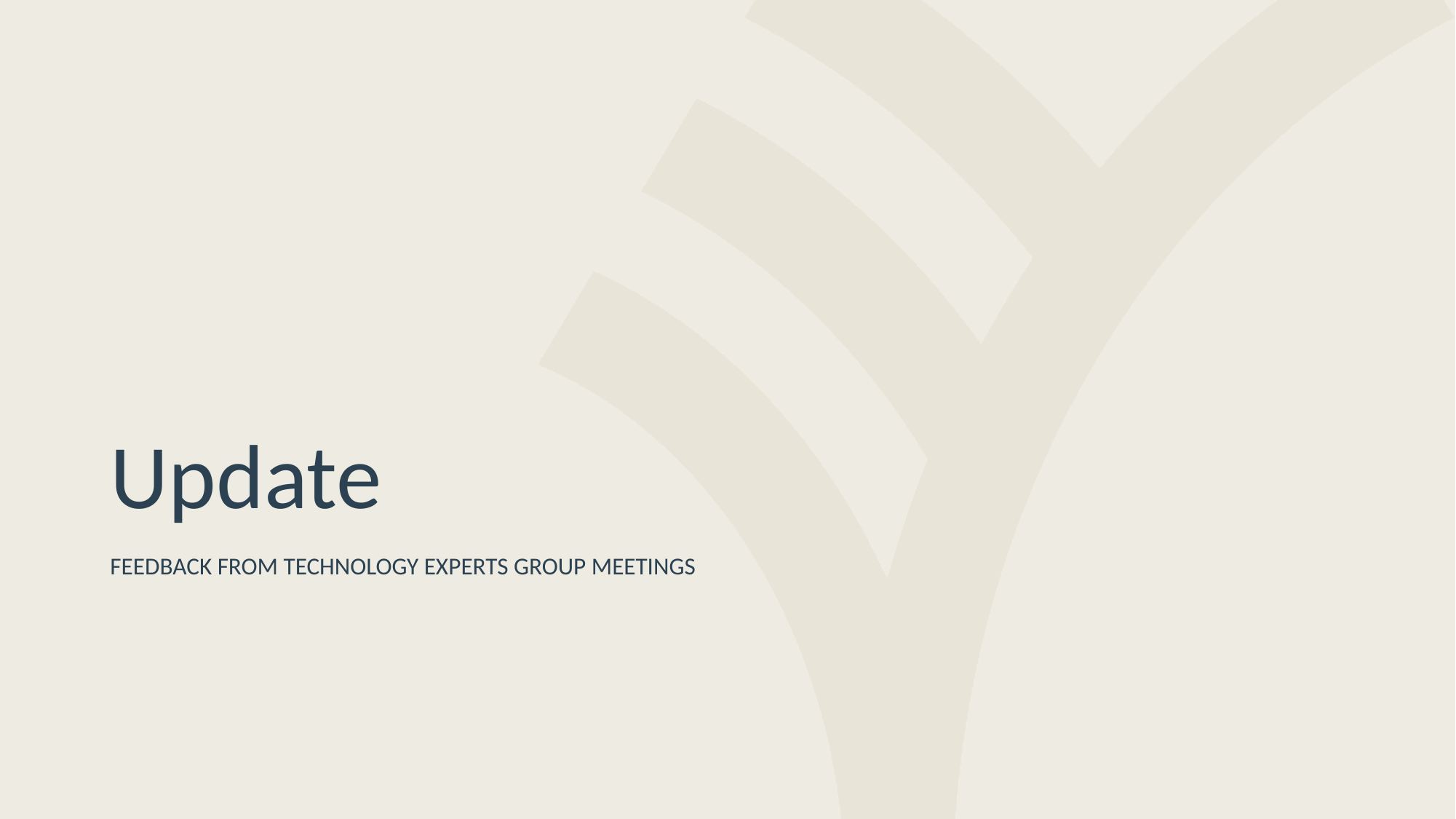

# Update
Feedback from technology experts group meetings